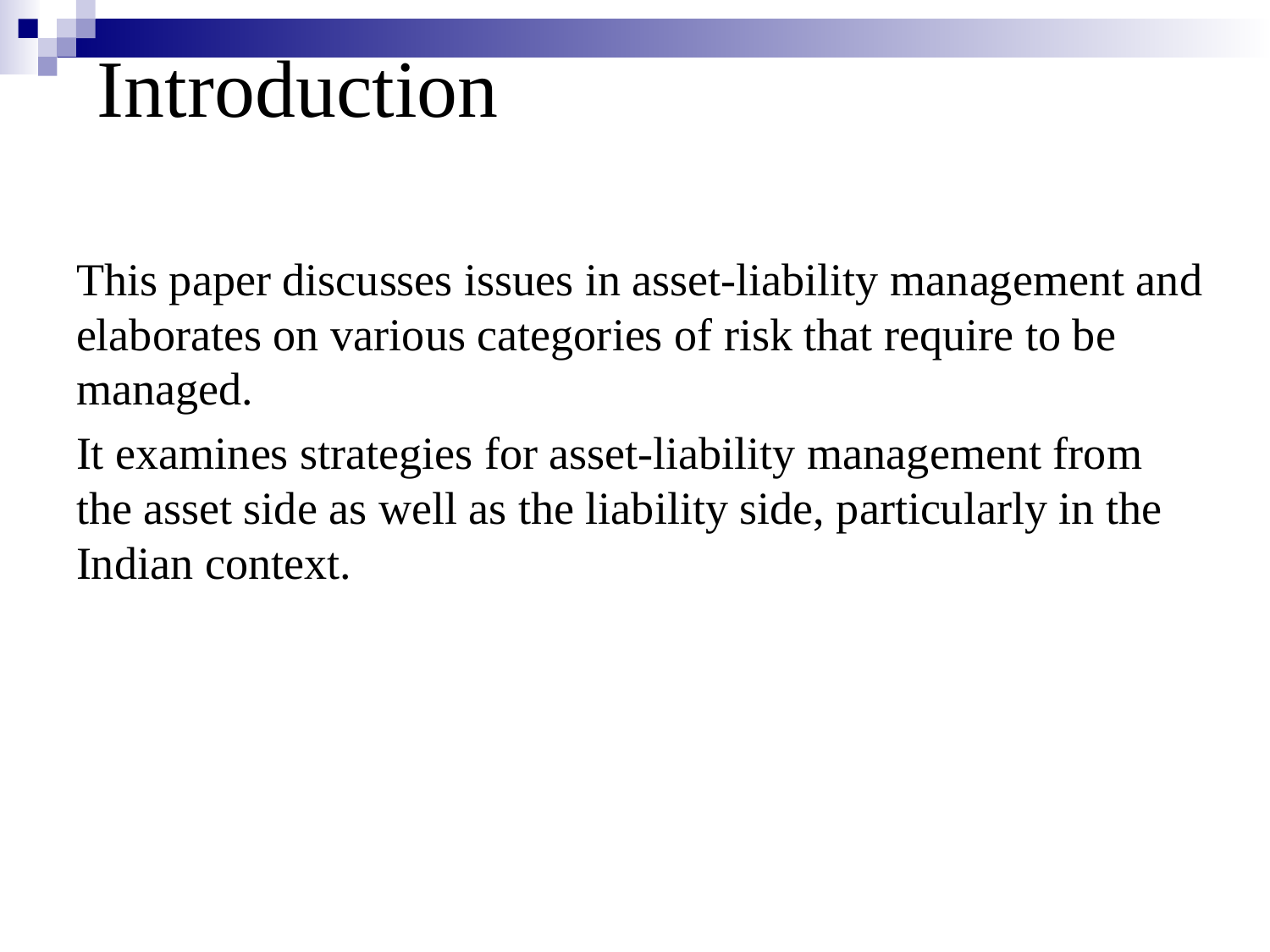

Introduction
This paper discusses issues in asset-liability management and elaborates on various categories of risk that require to be managed.
It examines strategies for asset-liability management from the asset side as well as the liability side, particularly in the Indian context.